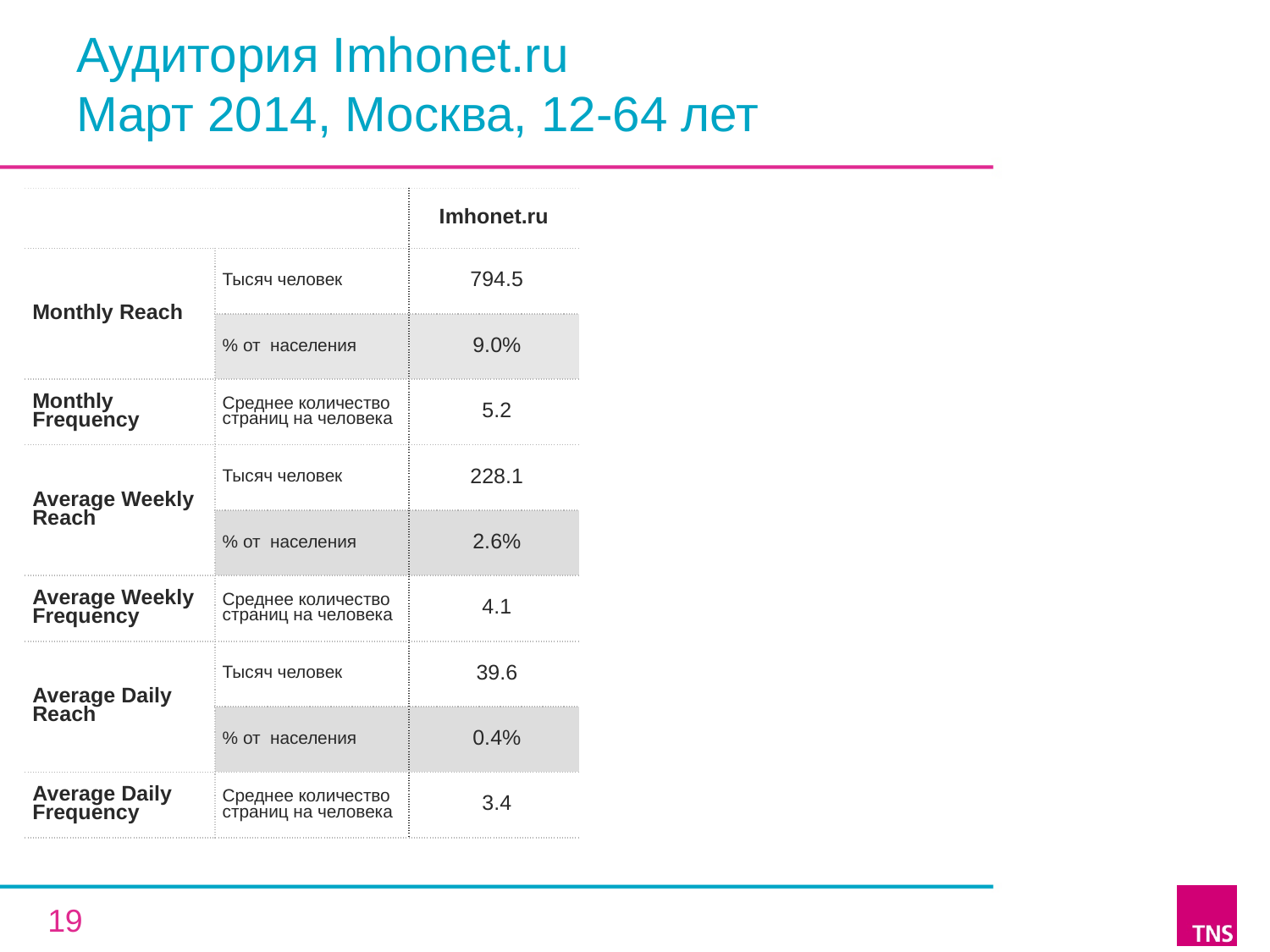

# Аудитория Imhonet.ru Март 2014, Москва, 12-64 лет
|  |  | Imhonet.ru |
| --- | --- | --- |
| Monthly Reach | Тысяч человек | 794.5 |
|  | % от населения | 9.0% |
| Monthly Frequency | Среднее количество страниц на человека | 5.2 |
| Average Weekly Reach | Тысяч человек | 228.1 |
|  | % от населения | 2.6% |
| Average Weekly Frequency | Среднее количество страниц на человека | 4.1 |
| Average Daily Reach | Тысяч человек | 39.6 |
|  | % от населения | 0.4% |
| Average Daily Frequency | Среднее количество страниц на человека | 3.4 |

19